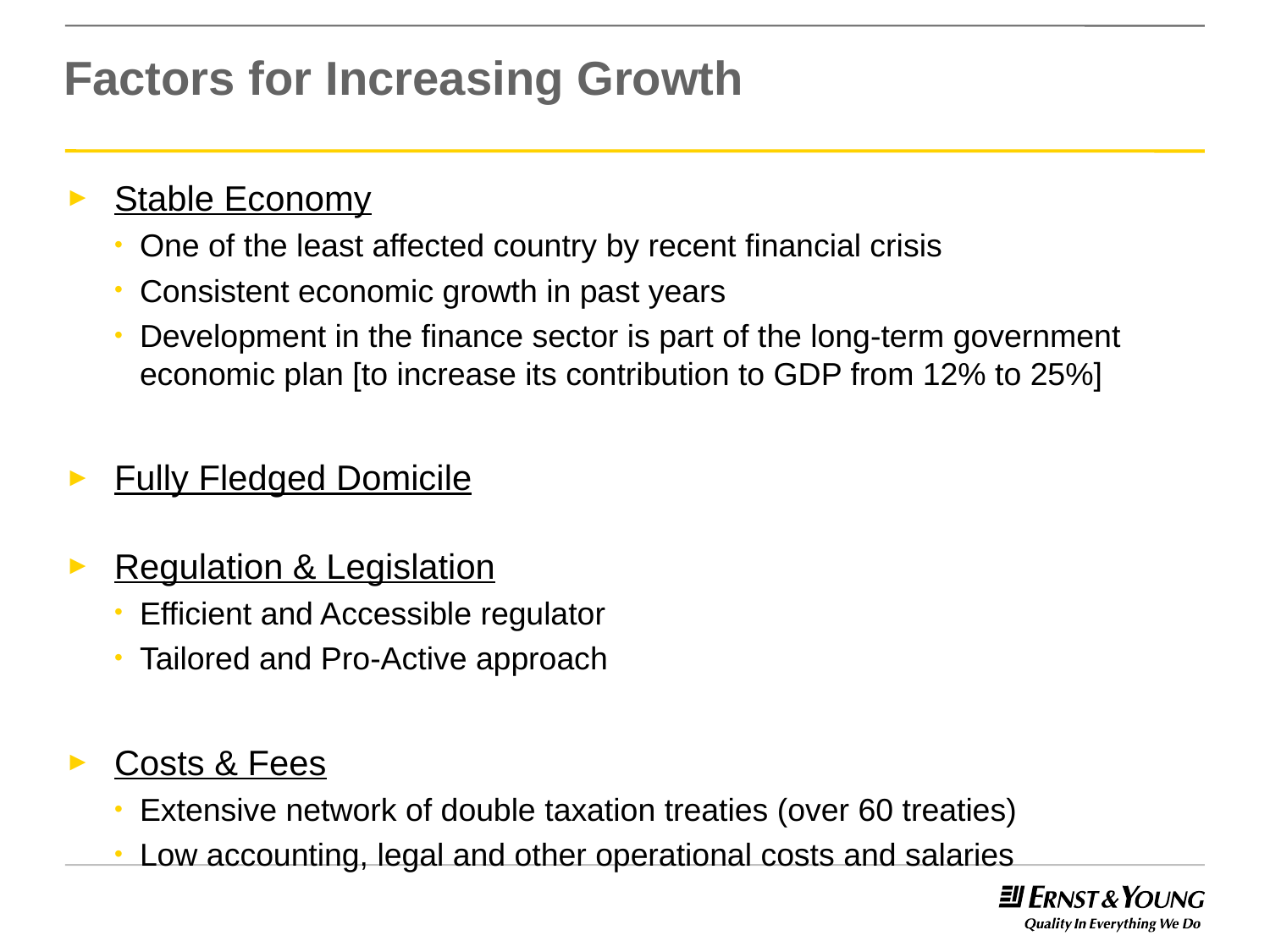

# Factors for Increasing Growth
Stable Economy
One of the least affected country by recent financial crisis
Consistent economic growth in past years
Development in the finance sector is part of the long-term government economic plan [to increase its contribution to GDP from 12% to 25%]

Fully Fledged Domicile

Regulation & Legislation
Efficient and Accessible regulator
Tailored and Pro-Active approach

Costs & Fees
Extensive network of double taxation treaties (over 60 treaties)
Low accounting, legal and other operational costs and salaries